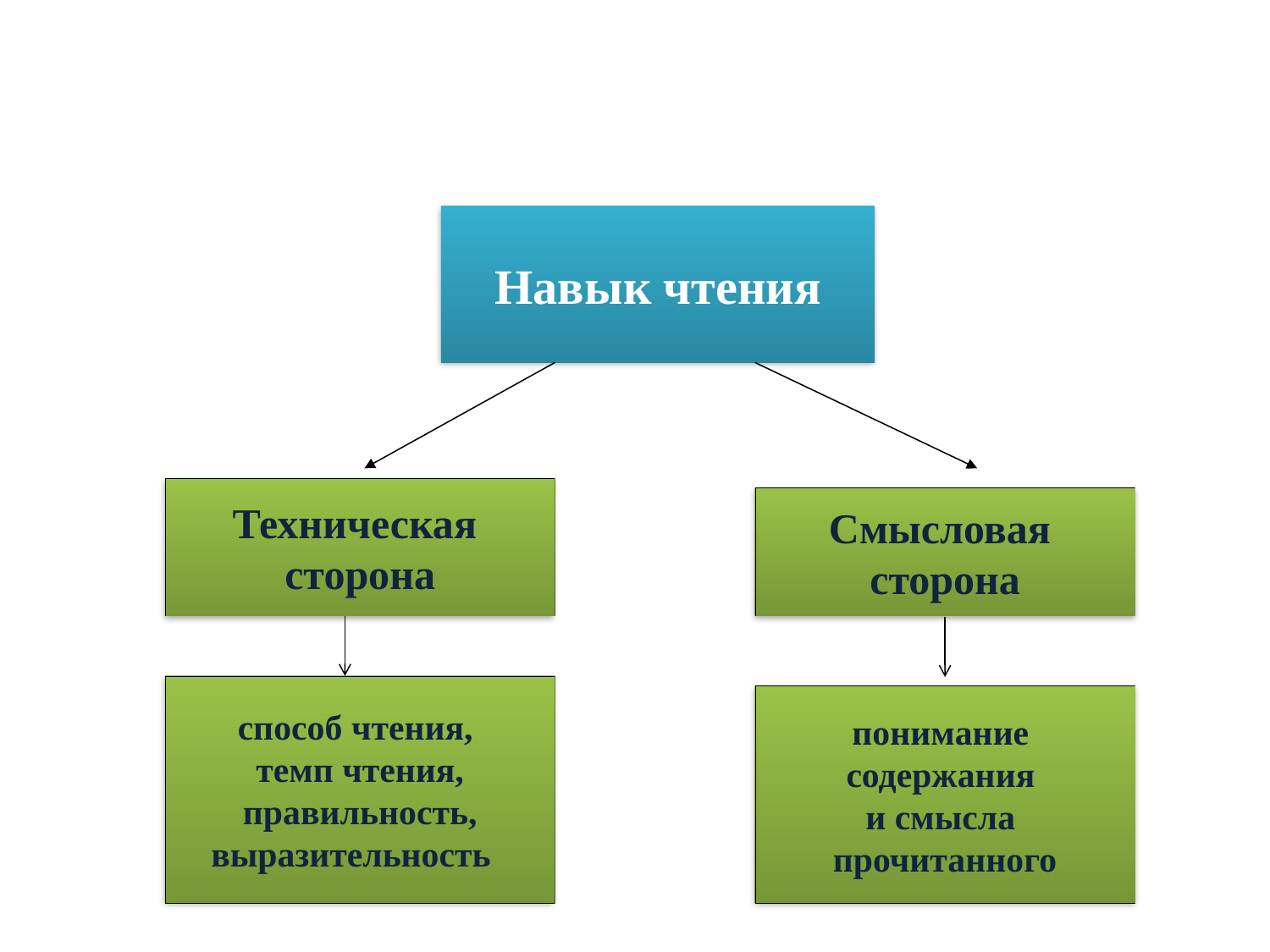

#
Навык чтения

Техническая
сторона
Смысловая
сторона
способ чтения,
темп чтения,
правильность,
выразительность
понимание
содержания
и смысла
прочитанного